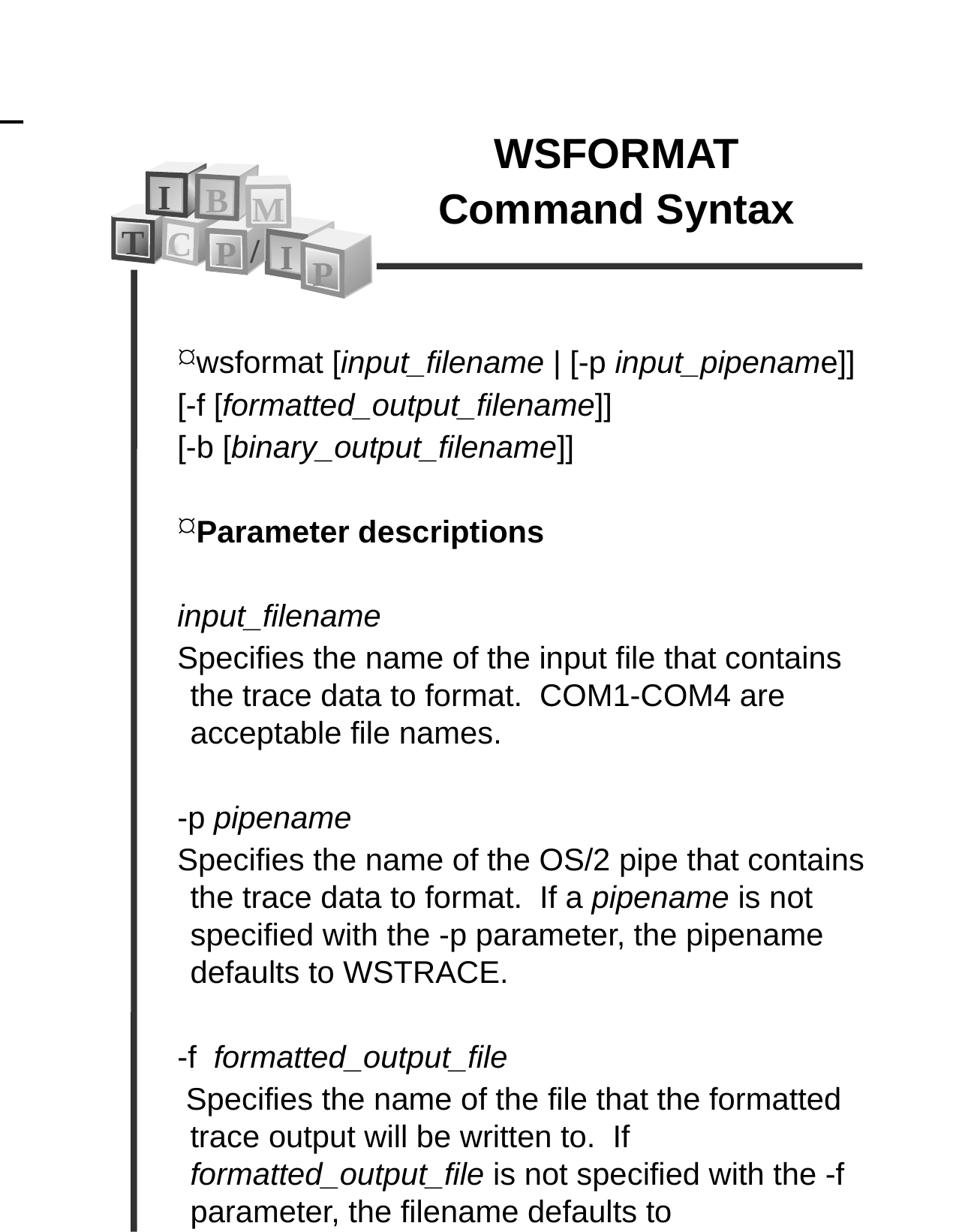

WSFORMAT
Command Syntax

I

B

M

T
C

/

P

I

P

wsformat [input_filename | [-p input_pipename]]
[-f [formatted_output_filename]]
[-b [binary_output_filename]]

Parameter descriptions

input_filename
Specifies the name of the input file that contains the trace data to format.  COM1-COM4 are  acceptable file names.

-p pipename
Specifies the name of the OS/2 pipe that contains the trace data to format.  If a pipename is not specified with the -p parameter, the pipename defaults to WSTRACE.

-f  formatted_output_file
 Specifies the name of the file that the formatted trace output will be written to.  If formatted_output_file is not specified with the -f parameter, the filename defaults to WSFORMAT.DMP in the local directory.